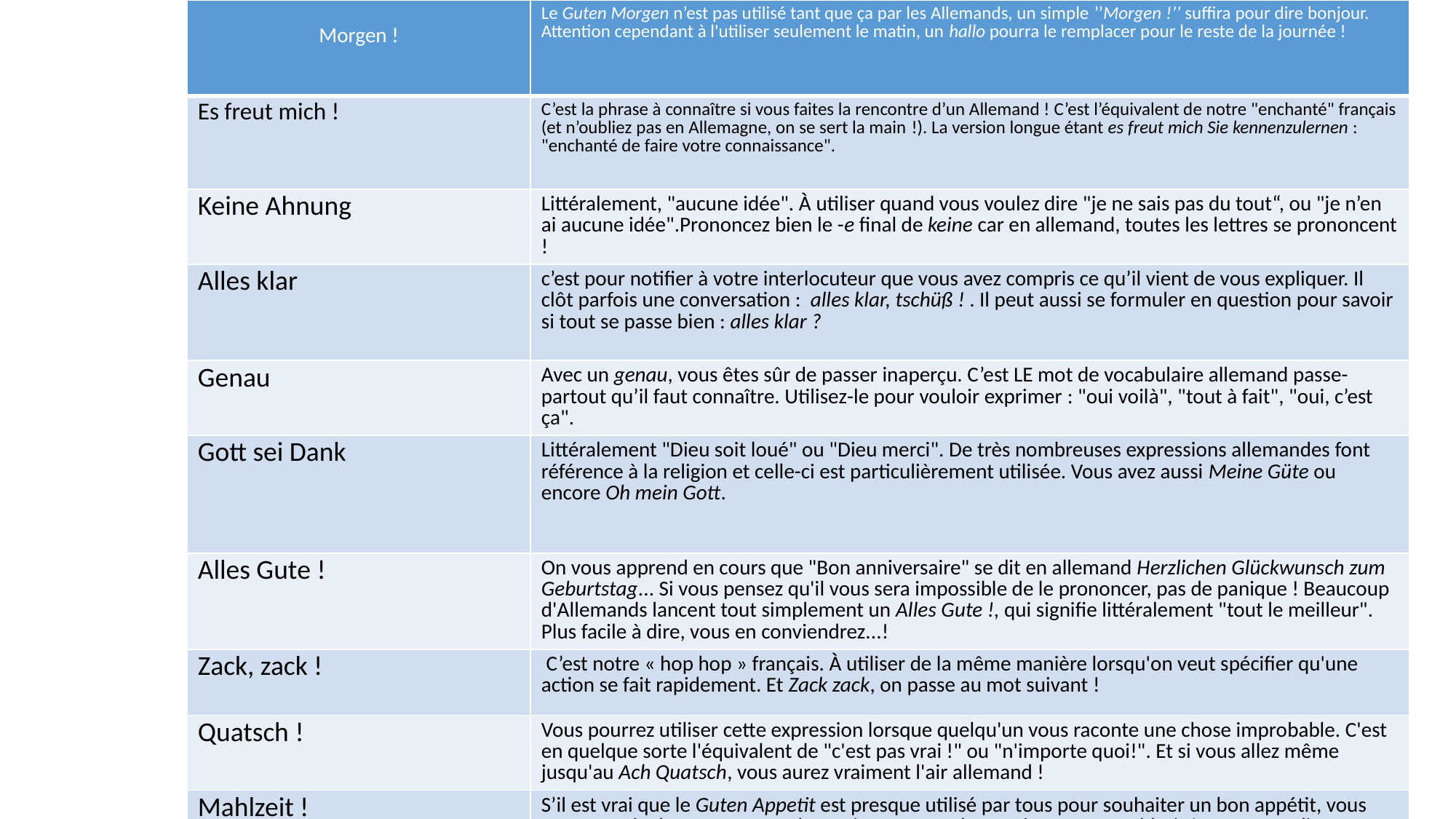

| Morgen ! | Le Guten Morgen n’est pas utilisé tant que ça par les Allemands, un simple ’’Morgen !’’ suffira pour dire bonjour. Attention cependant à l'utiliser seulement le matin, un hallo pourra le remplacer pour le reste de la journée ! |
| --- | --- |
| Es freut mich ! | C’est la phrase à connaître si vous faites la rencontre d’un Allemand ! C’est l’équivalent de notre "enchanté" français (et n’oubliez pas en Allemagne, on se sert la main !). La version longue étant es freut mich Sie kennenzulernen : "enchanté de faire votre connaissance". |
| Keine Ahnung | Littéralement, "aucune idée". À utiliser quand vous voulez dire "je ne sais pas du tout“, ou "je n’en ai aucune idée".Prononcez bien le -e final de keine car en allemand, toutes les lettres se prononcent ! |
| Alles klar | c’est pour notifier à votre interlocuteur que vous avez compris ce qu’il vient de vous expliquer. Il clôt parfois une conversation :  alles klar, tschüß ! . Il peut aussi se formuler en question pour savoir si tout se passe bien : alles klar ? |
| Genau | Avec un genau, vous êtes sûr de passer inaperçu. C’est LE mot de vocabulaire allemand passe-partout qu’il faut connaître. Utilisez-le pour vouloir exprimer : "oui voilà", "tout à fait", "oui, c’est ça". |
| Gott sei Dank | Littéralement "Dieu soit loué" ou "Dieu merci". De très nombreuses expressions allemandes font référence à la religion et celle-ci est particulièrement utilisée. Vous avez aussi Meine Güte ou encore Oh mein Gott. |
| Alles Gute ! | On vous apprend en cours que "Bon anniversaire" se dit en allemand Herzlichen Glückwunsch zum Geburtstag... Si vous pensez qu'il vous sera impossible de le prononcer, pas de panique ! Beaucoup d'Allemands lancent tout simplement un Alles Gute !, qui signifie littéralement "tout le meilleur". Plus facile à dire, vous en conviendrez...! |
| Zack, zack ! | C’est notre « hop hop » français. À utiliser de la même manière lorsqu'on veut spécifier qu'une action se fait rapidement. Et Zack zack, on passe au mot suivant ! |
| Quatsch ! | Vous pourrez utiliser cette expression lorsque quelqu'un vous raconte une chose improbable. C'est en quelque sorte l'équivalent de "c'est pas vrai !" ou "n'importe quoi!". Et si vous allez même jusqu'au Ach Quatsch, vous aurez vraiment l'air allemand ! |
| Mahlzeit ! | S’il est vrai que le Guten Appetit est presque utilisé par tous pour souhaiter un bon appétit, vous trouverez également souvent la version un peu plus rustique avec Mahlzeit ! Notez que die Mahlzeit signifie aussi le repas. |
| Mach's gut ! | Voilà bien une expression qui n'existe pas vraiment en français ! Mach's gut est en quelque sorte l’équivalent du take care anglais. C’est ce qu’il y a de mieux à dire lorsque vous prenez congé d’une personne. |
| Tschüss ! | On traduit souvent le Tschüss par notre "salut" français, ce qui est quelque peu erroné. En effet, le Tschüss s'utilise pour dire au revoir dans toute situation, du matin au soir, et que vous connaissiez la personne en face de vous ou non. Il est beaucoup plus répandu que notre "salut". Mais pour le plaisir, apprenez aussi tout de même le fameux Auf Wiedersehen ! |